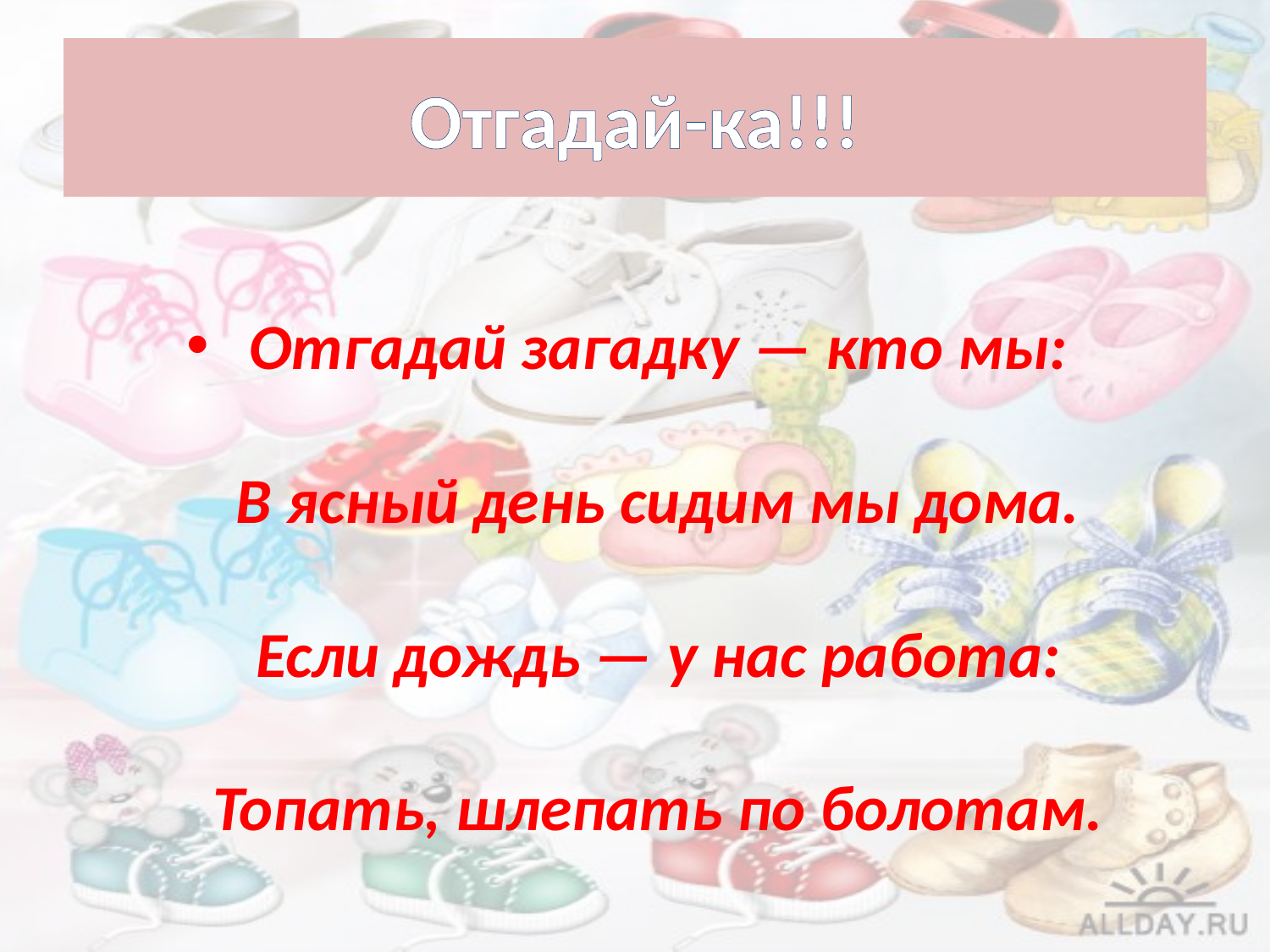

# Отгадай-ка!!!
Отгадай загадку — кто мы:
В ясный день сидим мы дома.
Если дождь — у нас работа:
Топать, шлепать по болотам.